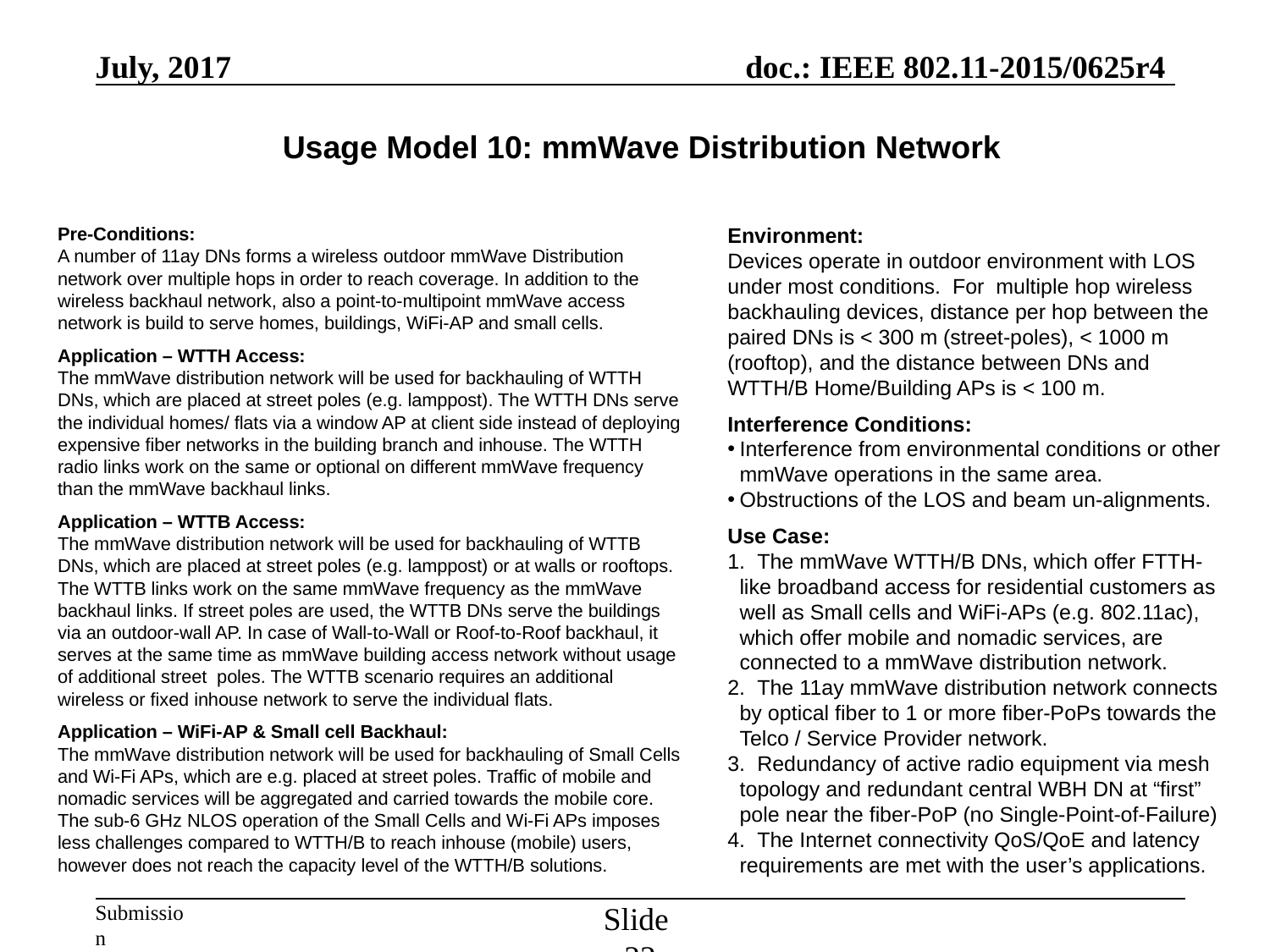

# Usage Model 10: mmWave Distribution Network
Pre-Conditions:
A number of 11ay DNs forms a wireless outdoor mmWave Distribution network over multiple hops in order to reach coverage. In addition to the wireless backhaul network, also a point-to-multipoint mmWave access network is build to serve homes, buildings, WiFi-AP and small cells.
Application – WTTH Access:
The mmWave distribution network will be used for backhauling of WTTH DNs, which are placed at street poles (e.g. lamppost). The WTTH DNs serve the individual homes/ flats via a window AP at client side instead of deploying expensive fiber networks in the building branch and inhouse. The WTTH radio links work on the same or optional on different mmWave frequency than the mmWave backhaul links.
Application – WTTB Access:
The mmWave distribution network will be used for backhauling of WTTB DNs, which are placed at street poles (e.g. lamppost) or at walls or rooftops. The WTTB links work on the same mmWave frequency as the mmWave backhaul links. If street poles are used, the WTTB DNs serve the buildings via an outdoor-wall AP. In case of Wall-to-Wall or Roof-to-Roof backhaul, it serves at the same time as mmWave building access network without usage of additional street  poles. The WTTB scenario requires an additional wireless or fixed inhouse network to serve the individual flats.
Application – WiFi-AP & Small cell Backhaul:
The mmWave distribution network will be used for backhauling of Small Cells and Wi-Fi APs, which are e.g. placed at street poles. Traffic of mobile and nomadic services will be aggregated and carried towards the mobile core. The sub-6 GHz NLOS operation of the Small Cells and Wi-Fi APs imposes less challenges compared to WTTH/B to reach inhouse (mobile) users, however does not reach the capacity level of the WTTH/B solutions.

Environment:
Devices operate in outdoor environment with LOS under most conditions.  For  multiple hop wireless backhauling devices, distance per hop between the paired DNs is < 300 m (street-poles), < 1000 m (rooftop), and the distance between DNs and WTTH/B Home/Building APs is < 100 m.
Interference Conditions:
Interference from environmental conditions or other mmWave operations in the same area.
Obstructions of the LOS and beam un-alignments.
Use Case:
  The mmWave WTTH/B DNs, which offer FTTH-like broadband access for residential customers as well as Small cells and WiFi-APs (e.g. 802.11ac), which offer mobile and nomadic services, are connected to a mmWave distribution network.
  The 11ay mmWave distribution network connects by optical fiber to 1 or more fiber-PoPs towards the Telco / Service Provider network.
  Redundancy of active radio equipment via mesh topology and redundant central WBH DN at “first” pole near the fiber-PoP (no Single-Point-of-Failure)
  The Internet connectivity QoS/QoE and latency requirements are met with the user’s applications.
Slide 22